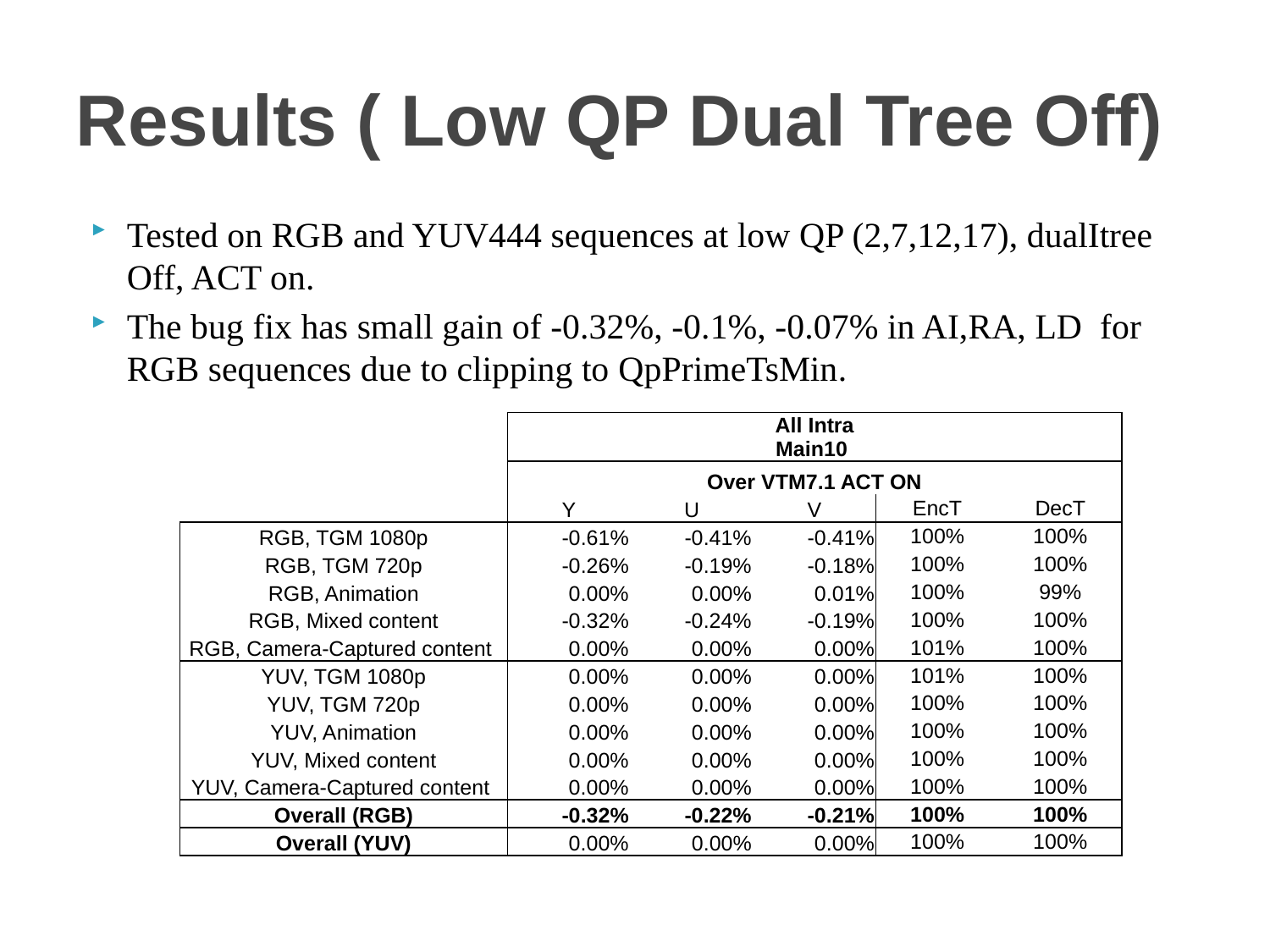

# Results ( Low QP Dual Tree Off)
Tested on RGB and YUV444 sequences at low QP (2,7,12,17), dualItree Off, ACT on.
The bug fix has small gain of -0.32%, -0.1%, -0.07% in AI,RA, LD  for RGB sequences due to clipping to QpPrimeTsMin.
|  |  |  | All Intra Main10 |  |  |
| --- | --- | --- | --- | --- | --- |
|  | Over VTM7.1 ACT ON |  |  |  |  |
|  | Y | U | V | EncT | DecT |
| RGB, TGM 1080p | -0.61% | -0.41% | -0.41% | 100% | 100% |
| RGB, TGM 720p | -0.26% | -0.19% | -0.18% | 100% | 100% |
| RGB, Animation | 0.00% | 0.00% | 0.01% | 100% | 99% |
| RGB, Mixed content | -0.32% | -0.24% | -0.19% | 100% | 100% |
| RGB, Camera-Captured content | 0.00% | 0.00% | 0.00% | 101% | 100% |
| YUV, TGM 1080p | 0.00% | 0.00% | 0.00% | 101% | 100% |
| YUV, TGM 720p | 0.00% | 0.00% | 0.00% | 100% | 100% |
| YUV, Animation | 0.00% | 0.00% | 0.00% | 100% | 100% |
| YUV, Mixed content | 0.00% | 0.00% | 0.00% | 100% | 100% |
| YUV, Camera-Captured content | 0.00% | 0.00% | 0.00% | 100% | 100% |
| Overall (RGB) | -0.32% | -0.22% | -0.21% | 100% | 100% |
| Overall (YUV) | 0.00% | 0.00% | 0.00% | 100% | 100% |